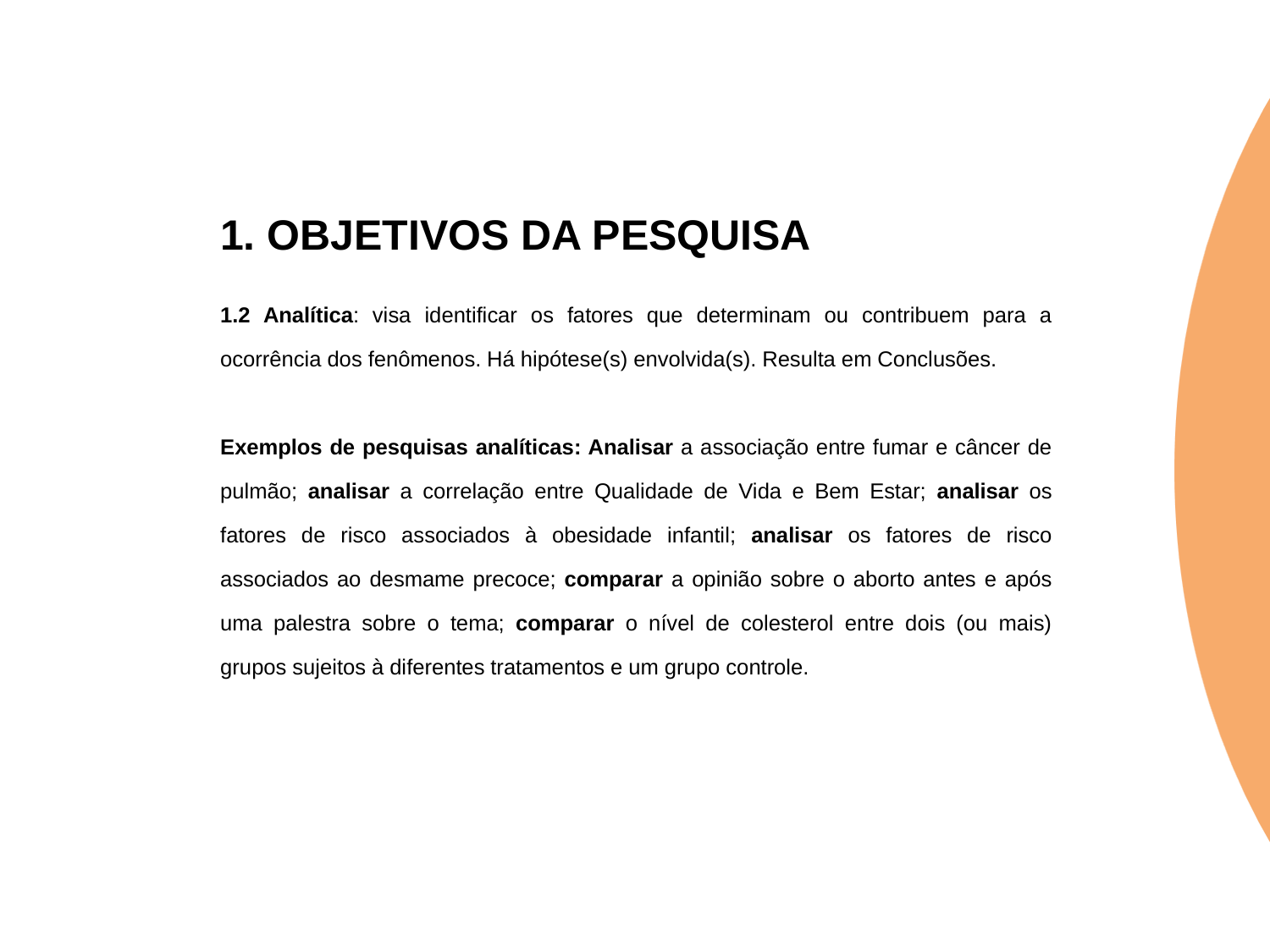

1. OBJETIVOS DA PESQUISA

1.2 Analítica: visa identificar os fatores que determinam ou contribuem para a ocorrência dos fenômenos. Há hipótese(s) envolvida(s). Resulta em Conclusões.

Exemplos de pesquisas analíticas: Analisar a associação entre fumar e câncer de pulmão; analisar a correlação entre Qualidade de Vida e Bem Estar; analisar os fatores de risco associados à obesidade infantil; analisar os fatores de risco associados ao desmame precoce; comparar a opinião sobre o aborto antes e após uma palestra sobre o tema; comparar o nível de colesterol entre dois (ou mais) grupos sujeitos à diferentes tratamentos e um grupo controle.